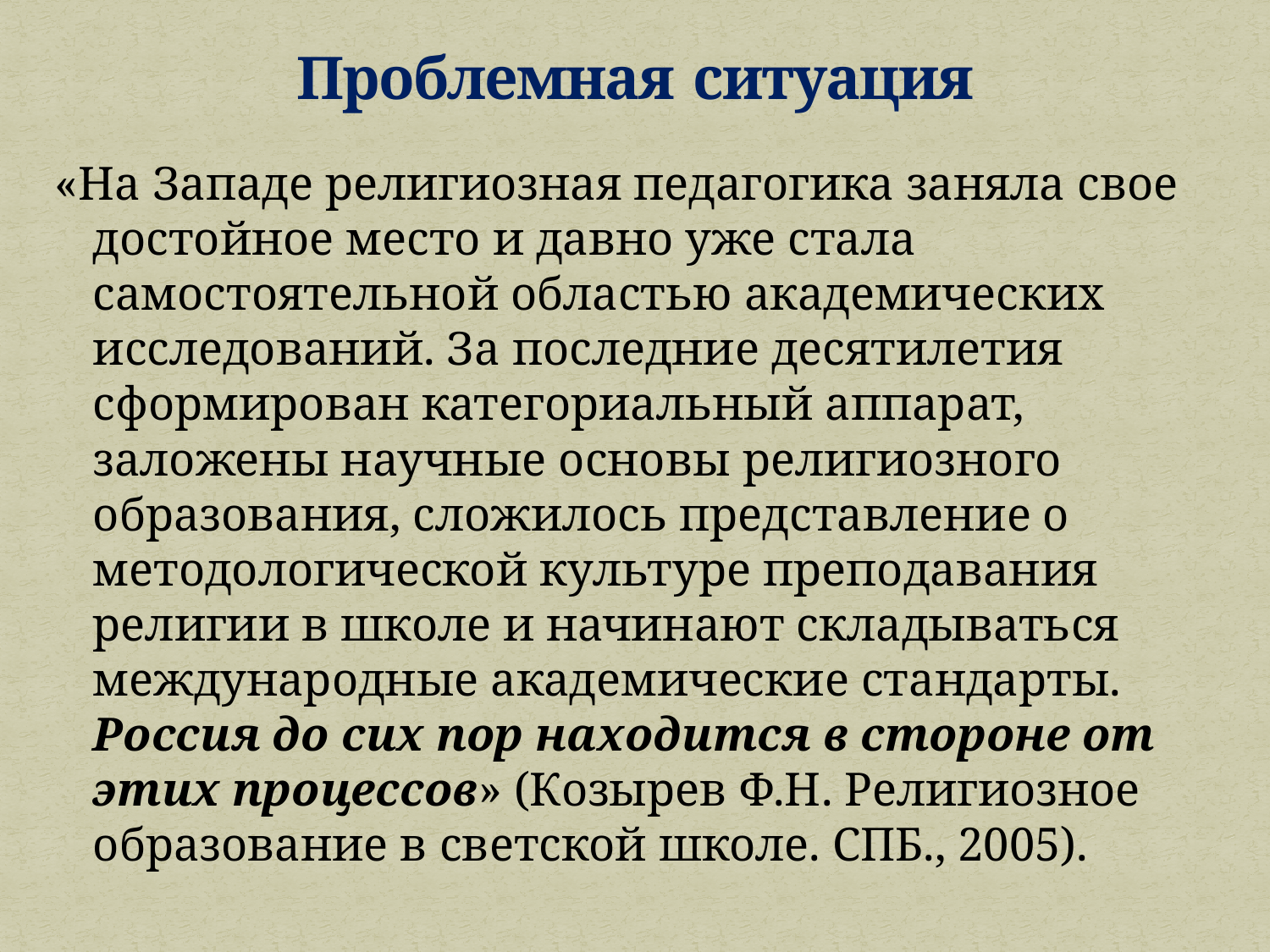

# Проблемная ситуация
«На Западе религиозная педагогика заняла свое достойное место и давно уже стала самостоятельной областью академических исследований. За последние десятилетия сформирован категориальный аппарат, заложены научные основы религиозного образования, сложилось представление о методологической культуре преподавания религии в школе и начинают складываться международные академические стандарты. Россия до сих пор находится в стороне от этих процессов» (Козырев Ф.Н. Религиозное образование в светской школе. СПБ., 2005).